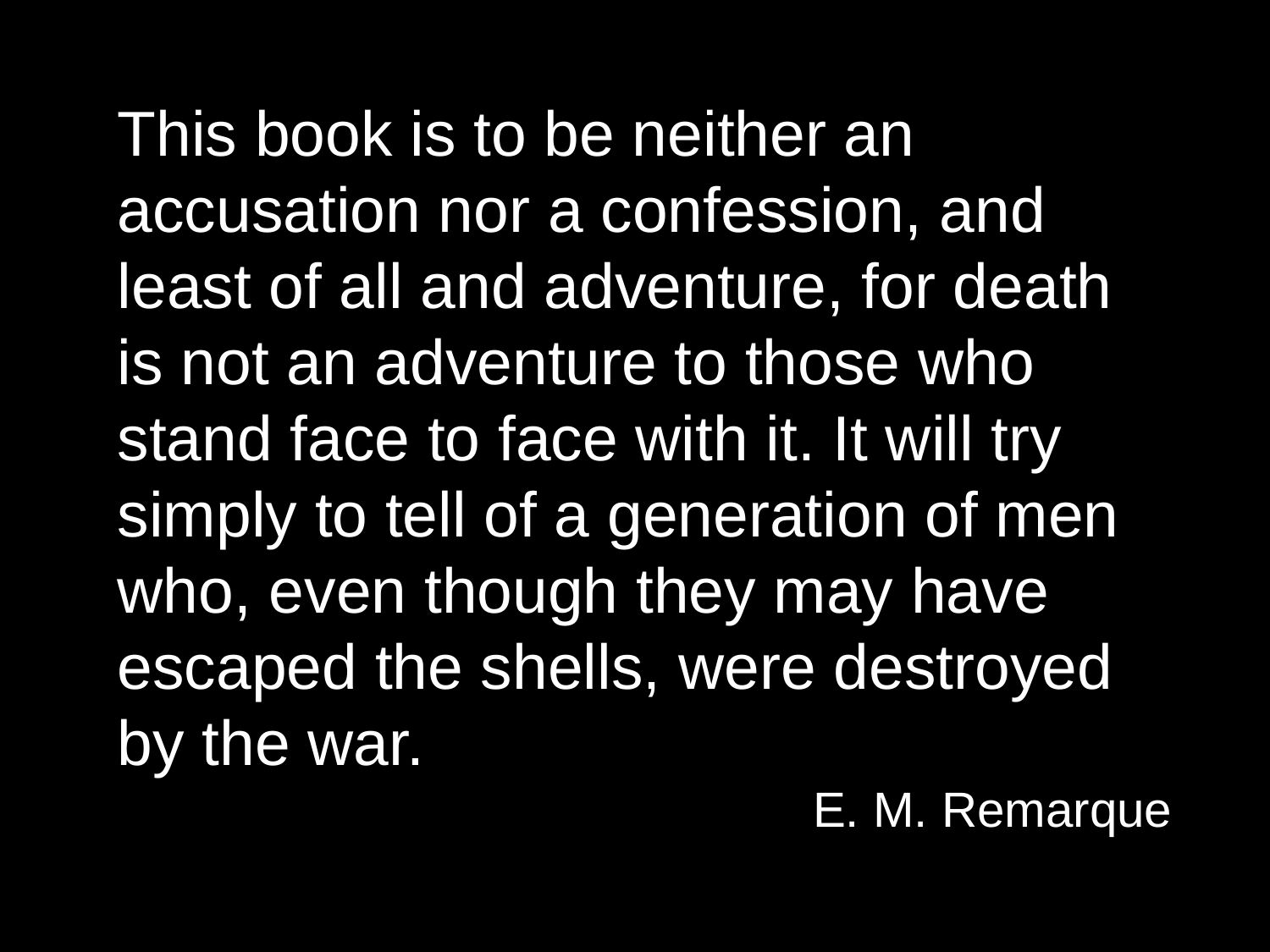

This book is to be neither an accusation nor a confession, and least of all and adventure, for death is not an adventure to those who stand face to face with it. It will try simply to tell of a generation of men who, even though they may have escaped the shells, were destroyed by the war.
E. M. Remarque